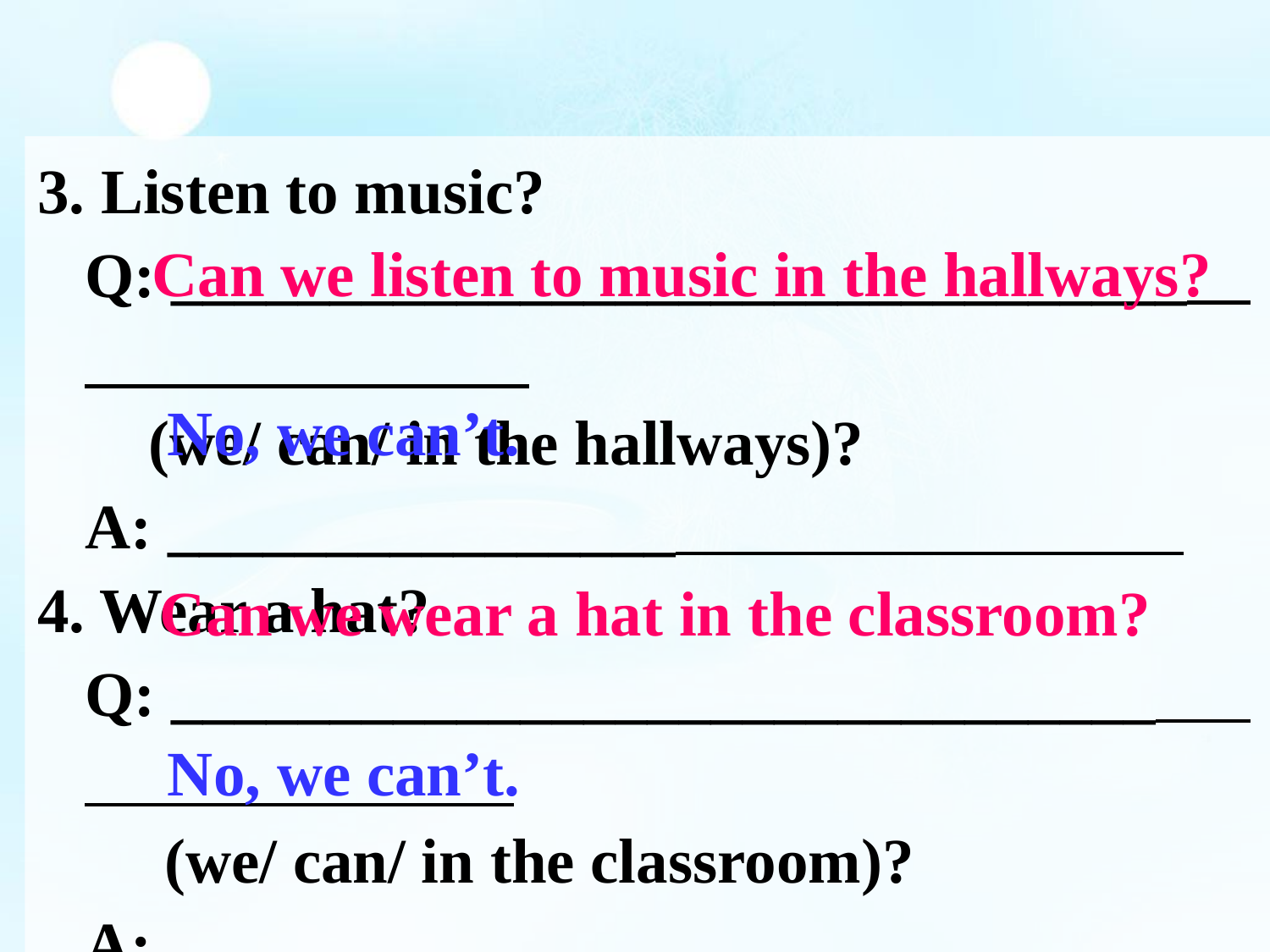

3. Listen to music?
   Q: ________________________________
       (we/ can/ in the hallways)?
   A: ________________
4. Wear a hat?
   Q: _______________________________
        (we/ can/ in the classroom)?
   A: _______________
Can we listen to music in the hallways?
No, we can’t.
Can we wear a hat in the classroom?
No, we can’t.